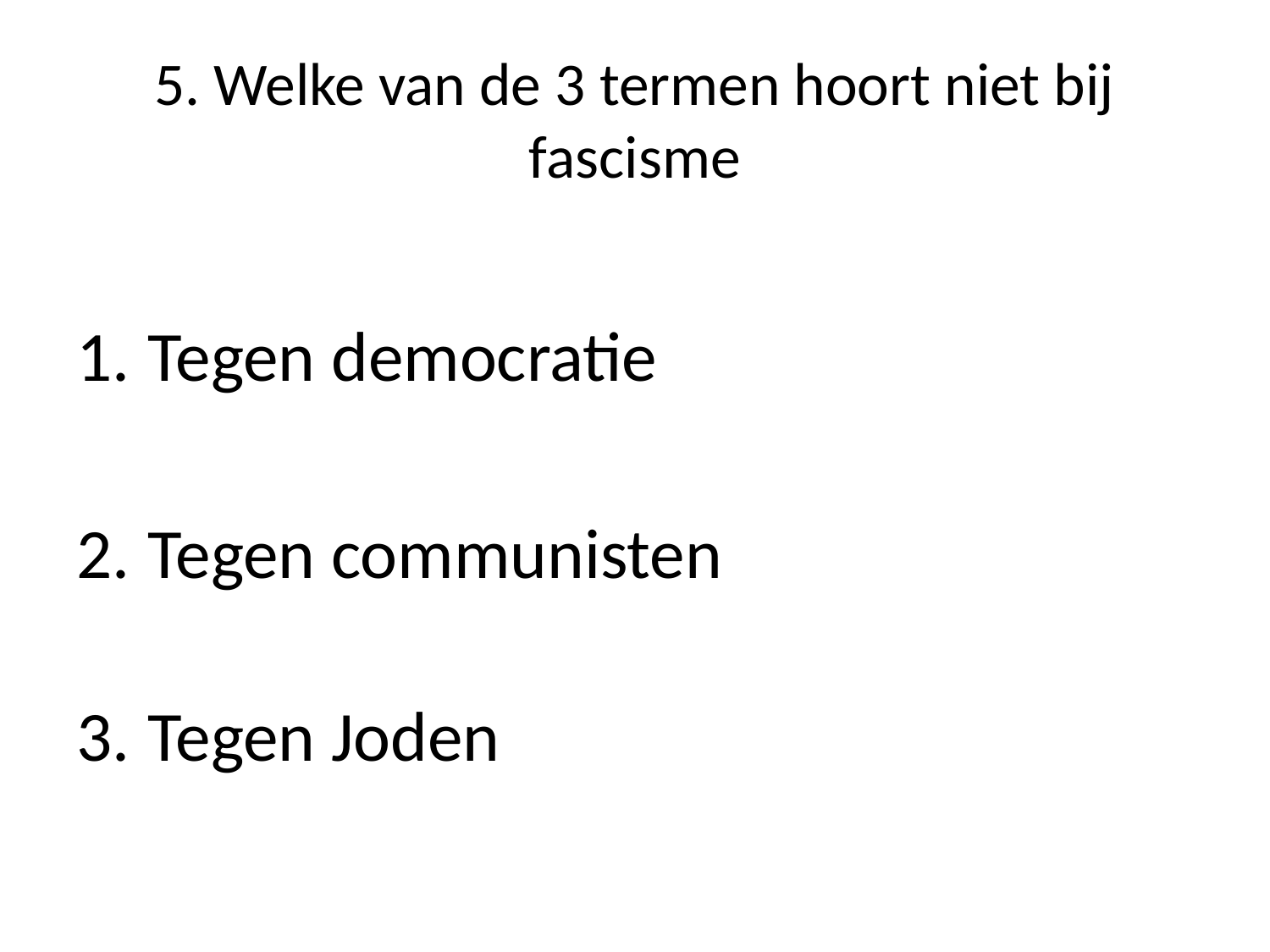

# 5. Welke van de 3 termen hoort niet bij fascisme

Tegen democratie

Tegen communisten
Tegen Joden